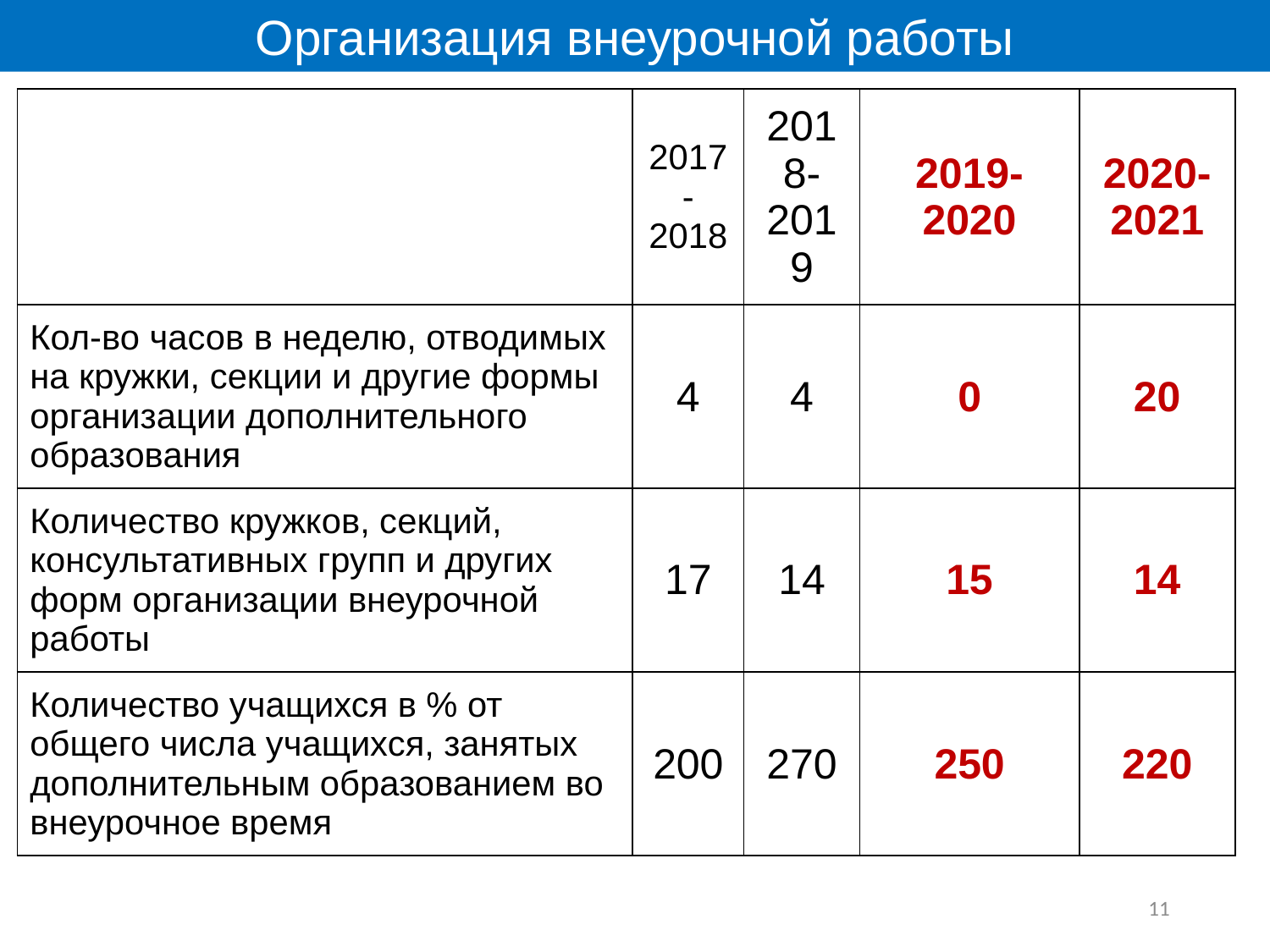

Организация внеурочной работы
|  | 2017-2018 | 2018-2019 | 2019-2020 | 2020-2021 |
| --- | --- | --- | --- | --- |
| Кол-во часов в неделю, отводимых на кружки, секции и другие формы организации дополнительного образования | 4 | 4 | 0 | 20 |
| Количество кружков, секций, консультативных групп и других форм организации внеурочной работы | 17 | 14 | 15 | 14 |
| Количество учащихся в % от общего числа учащихся, занятых дополнительным образованием во внеурочное время | 200 | 270 | 250 | 220 |
11